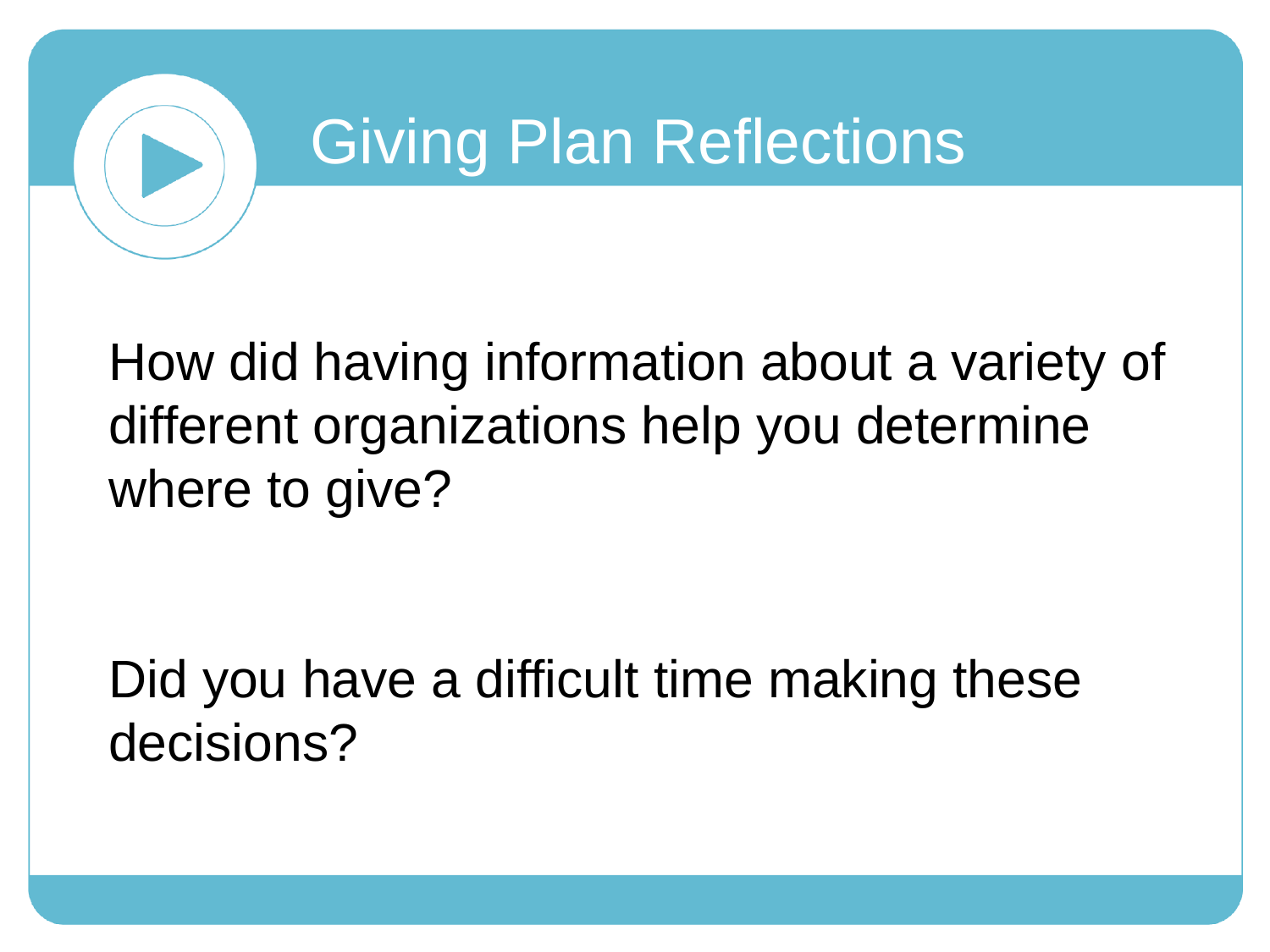

Giving Plan Reflections
How did having information about a variety of different organizations help you determine where to give?

Did you have a difficult time making these decisions?